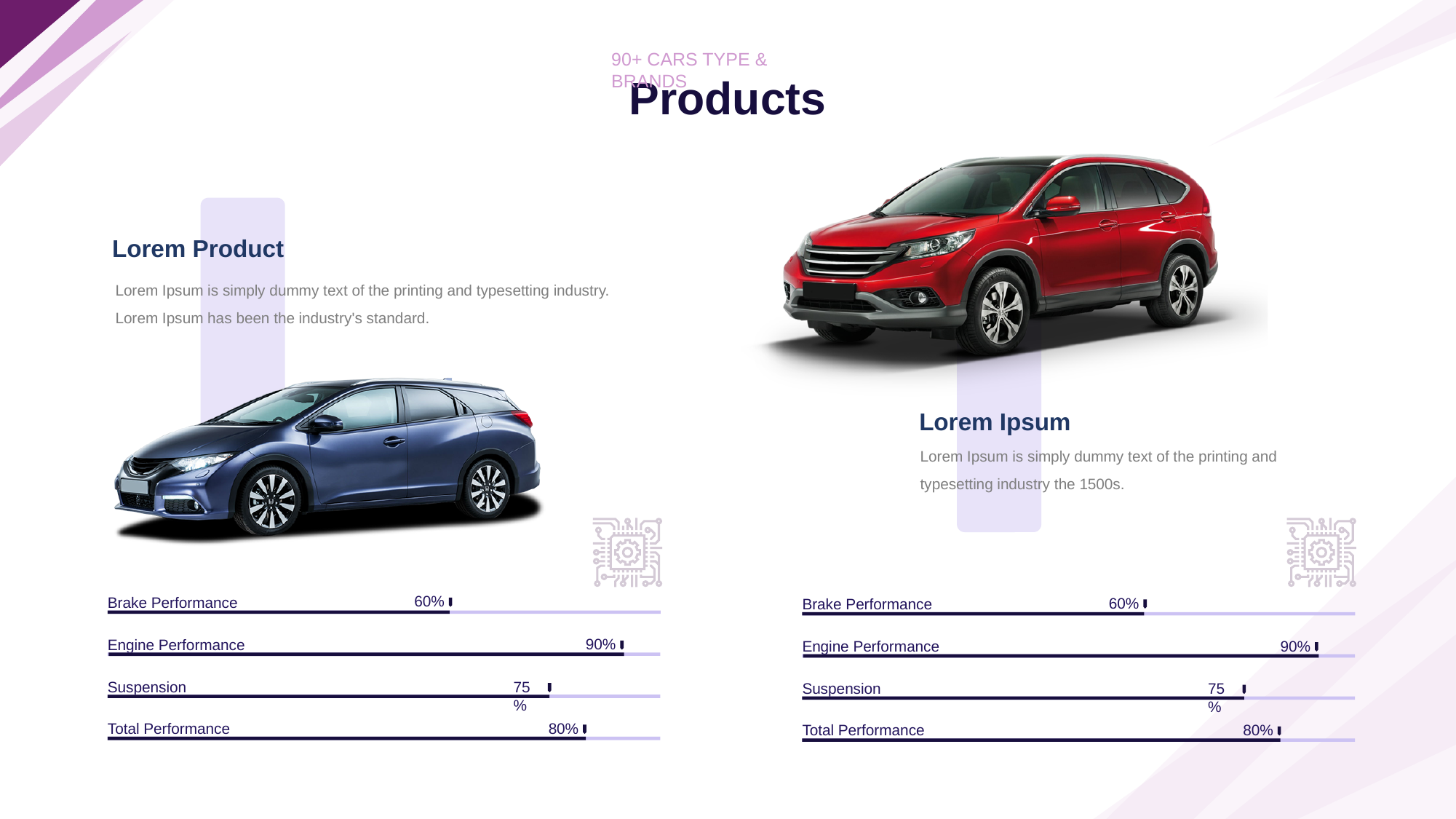

90+ CARS TYPE & BRANDS
# Products

Lorem Product
Lorem Ipsum is simply dummy text of the printing and typesetting industry. Lorem Ipsum has been the industry's standard.

Lorem Ipsum
Lorem Ipsum is simply dummy text of the printing and typesetting industry the 1500s.

60%
Brake Performance
60%
Brake Performance

90%
Engine Performance
90%
Engine Performance

75%
Suspension
75%
Suspension

80%
Total Performance
80%
Total Performance